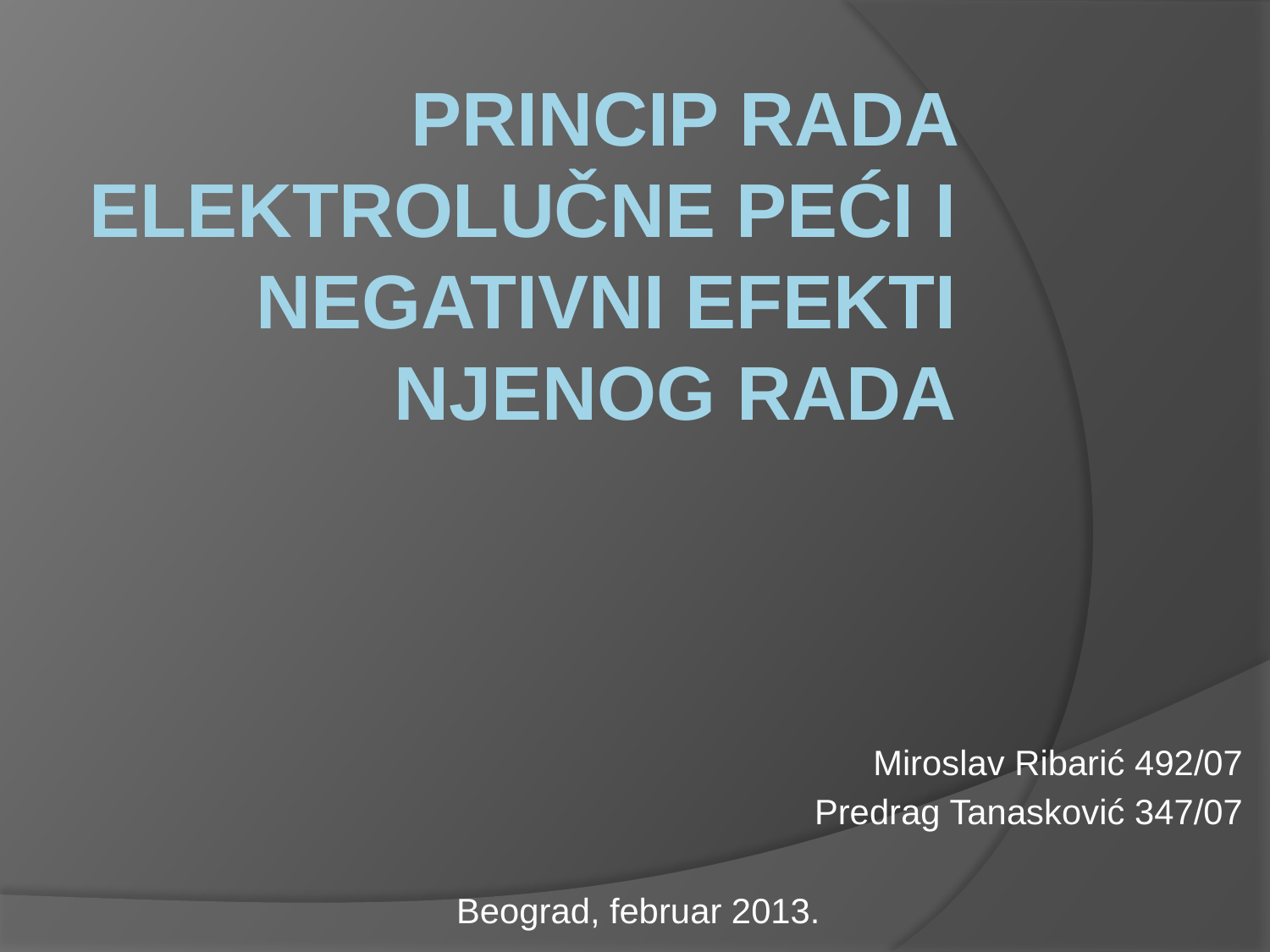

# Princip rada elektrolučne peći i negativni efekti njenog rada
Miroslav Ribarić 492/07
Predrag Tanasković 347/07

Beograd, februar 2013.